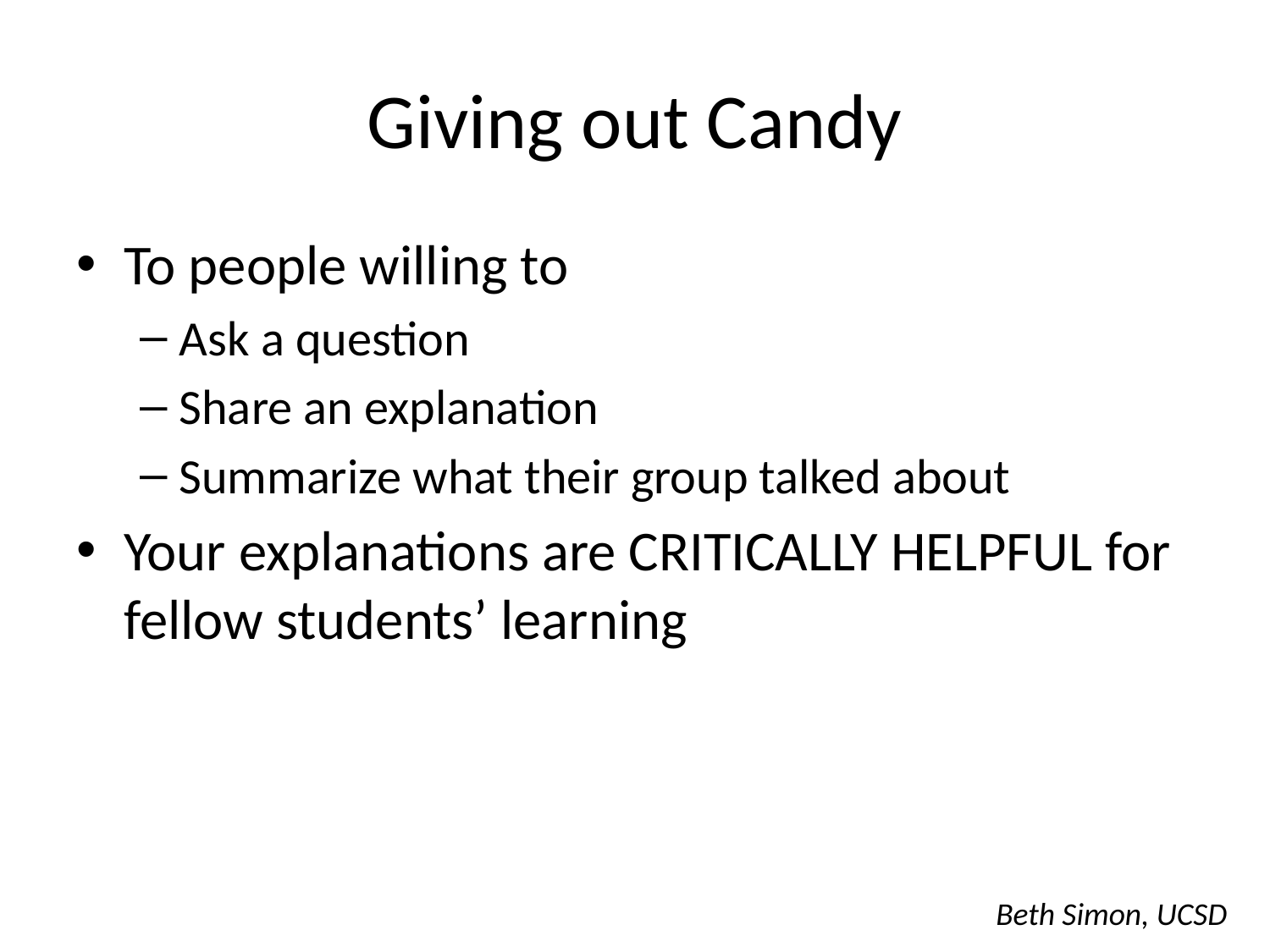

# Giving out Candy
To people willing to
Ask a question
Share an explanation
Summarize what their group talked about
Your explanations are CRITICALLY HELPFUL for fellow students’ learning
Beth Simon, UCSD